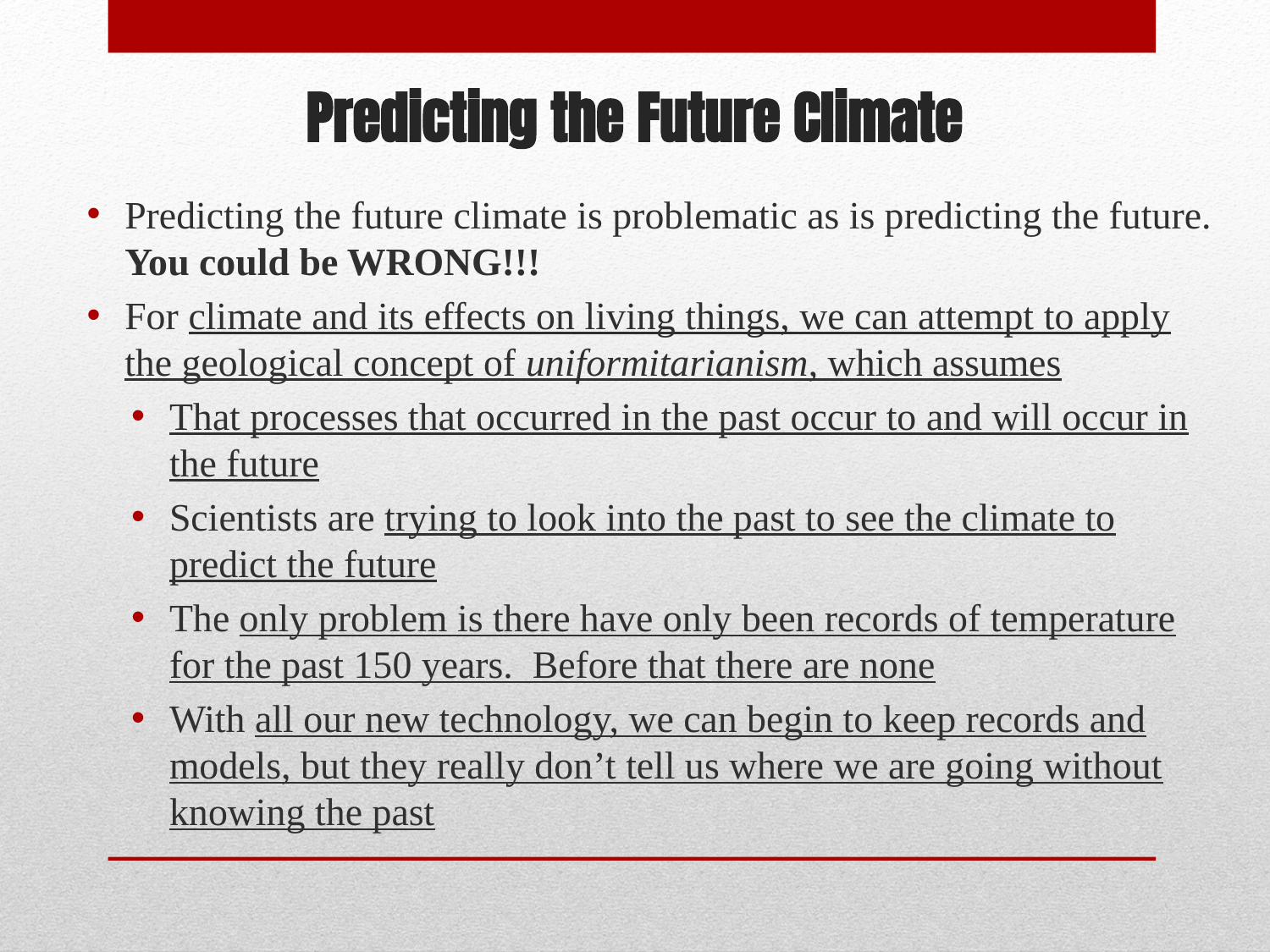

Predicting the Future Climate

Predicting the future climate is problematic as is predicting the future. You could be WRONG!!!
For climate and its effects on living things, we can attempt to apply the geological concept of uniformitarianism, which assumes
That processes that occurred in the past occur to and will occur in the future
Scientists are trying to look into the past to see the climate to predict the future
The only problem is there have only been records of temperature for the past 150 years.  Before that there are none
With all our new technology, we can begin to keep records and models, but they really don’t tell us where we are going without knowing the past